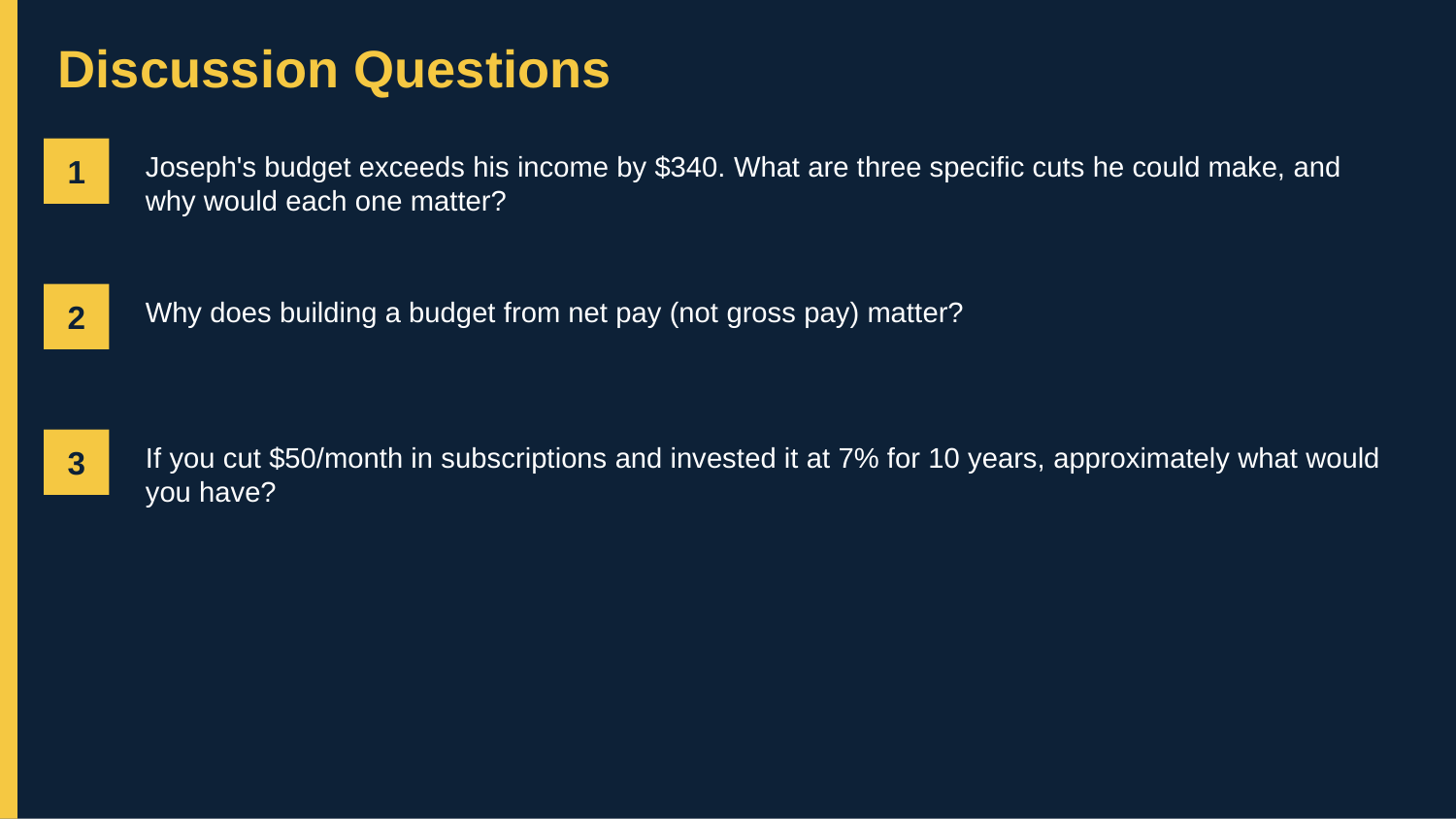

Discussion Questions

1
Joseph's budget exceeds his income by $340. What are three specific cuts he could make, and why would each one matter?

2
Why does building a budget from net pay (not gross pay) matter?

3
If you cut $50/month in subscriptions and invested it at 7% for 10 years, approximately what would you have?